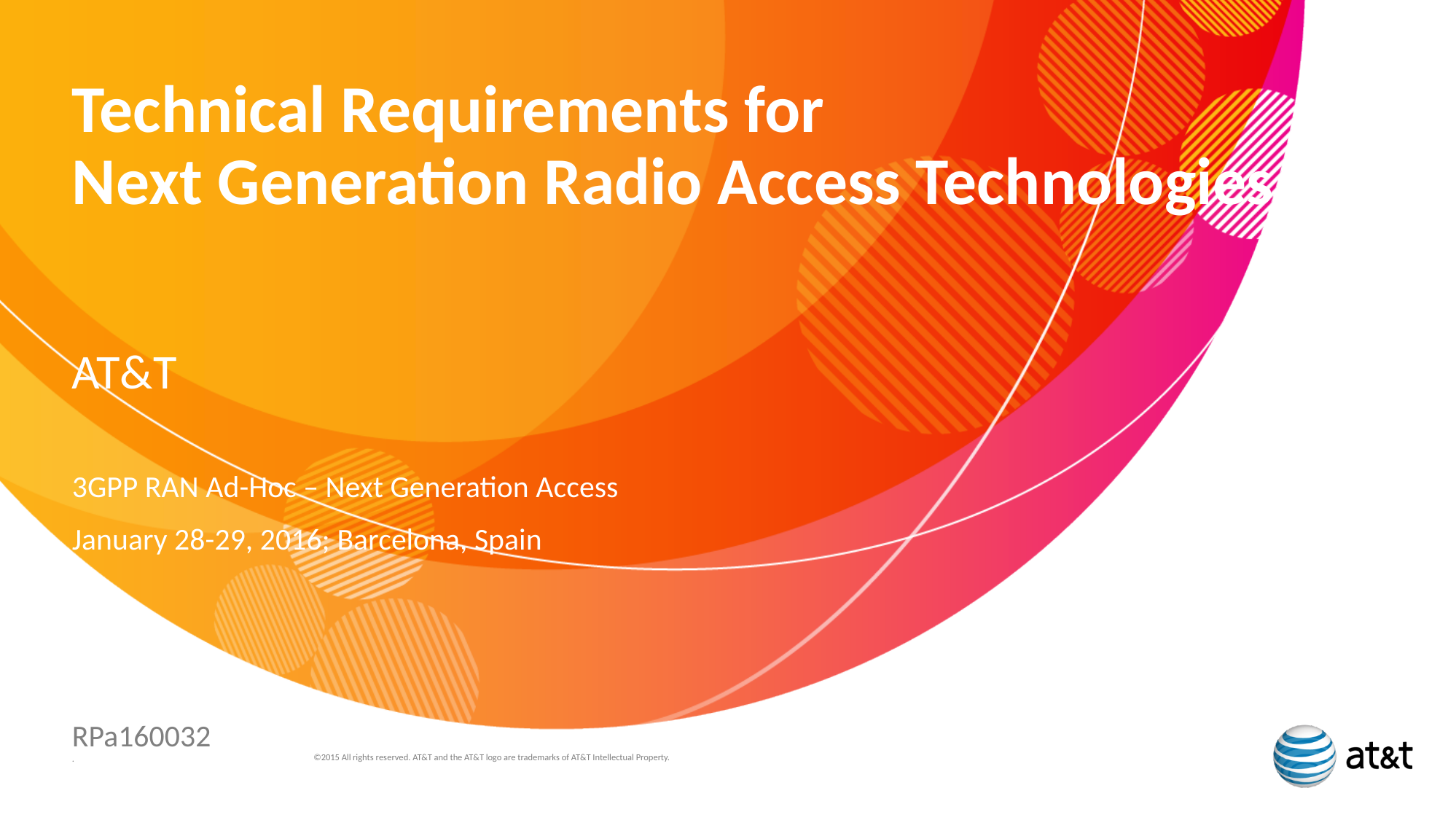

# Technical Requirements for Next Generation Radio Access Technologies
AT&T

3GPP RAN Ad-Hoc – Next Generation Access
January 28-29, 2016; Barcelona, Spain

RPa160032
.
©2015 All rights reserved. AT&T and the AT&T logo are trademarks of AT&T Intellectual Property.